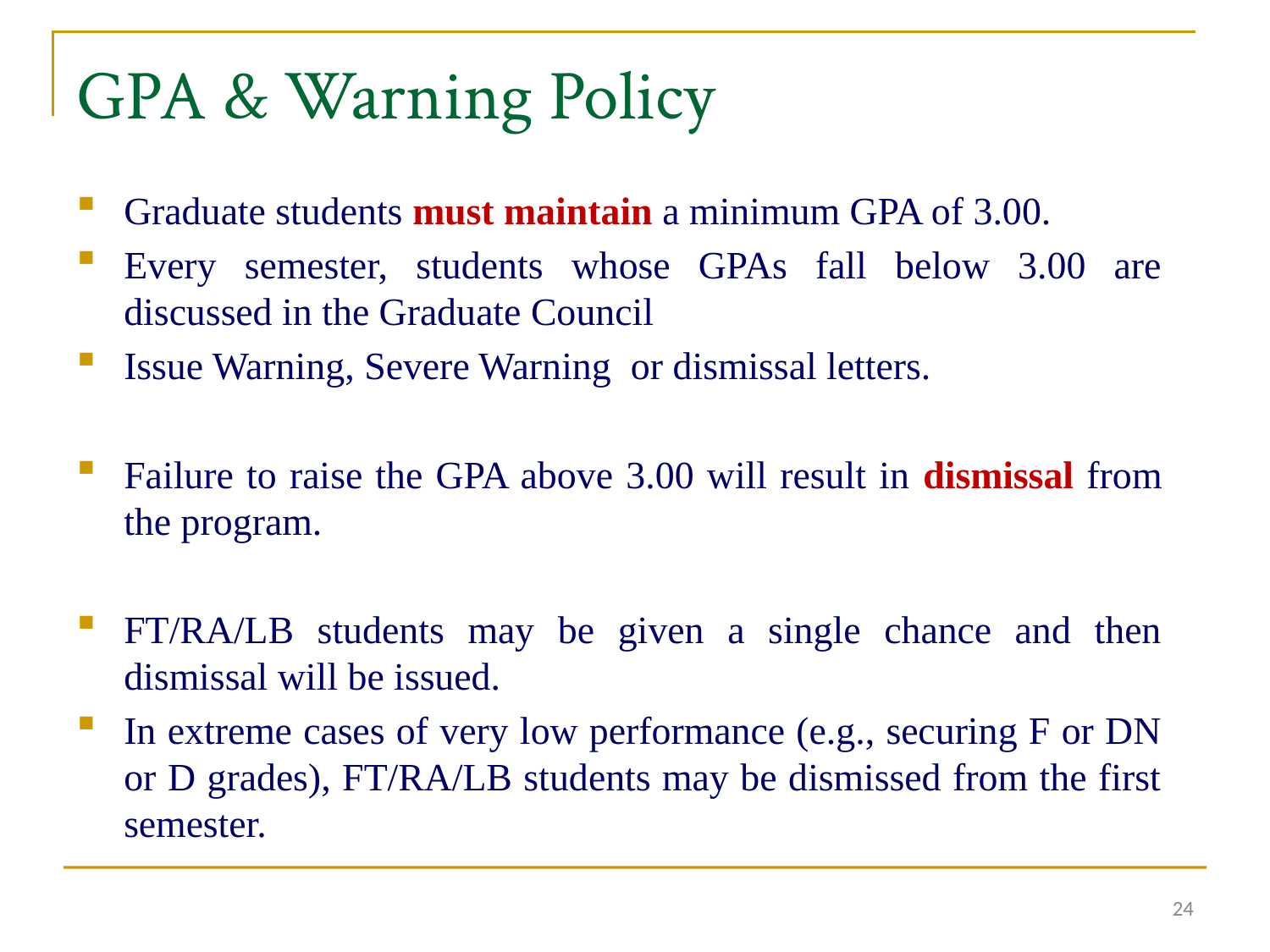

GPA & Warning Policy
Graduate students must maintain a minimum GPA of 3.00.
Every semester, students whose GPAs fall below 3.00 are discussed in the Graduate Council
Issue Warning, Severe Warning  or dismissal letters.

Failure to raise the GPA above 3.00 will result in dismissal from the program.

FT/RA/LB students may be given a single chance and then dismissal will be issued.
In extreme cases of very low performance (e.g., securing F or DN or D grades), FT/RA/LB students may be dismissed from the first semester.
24